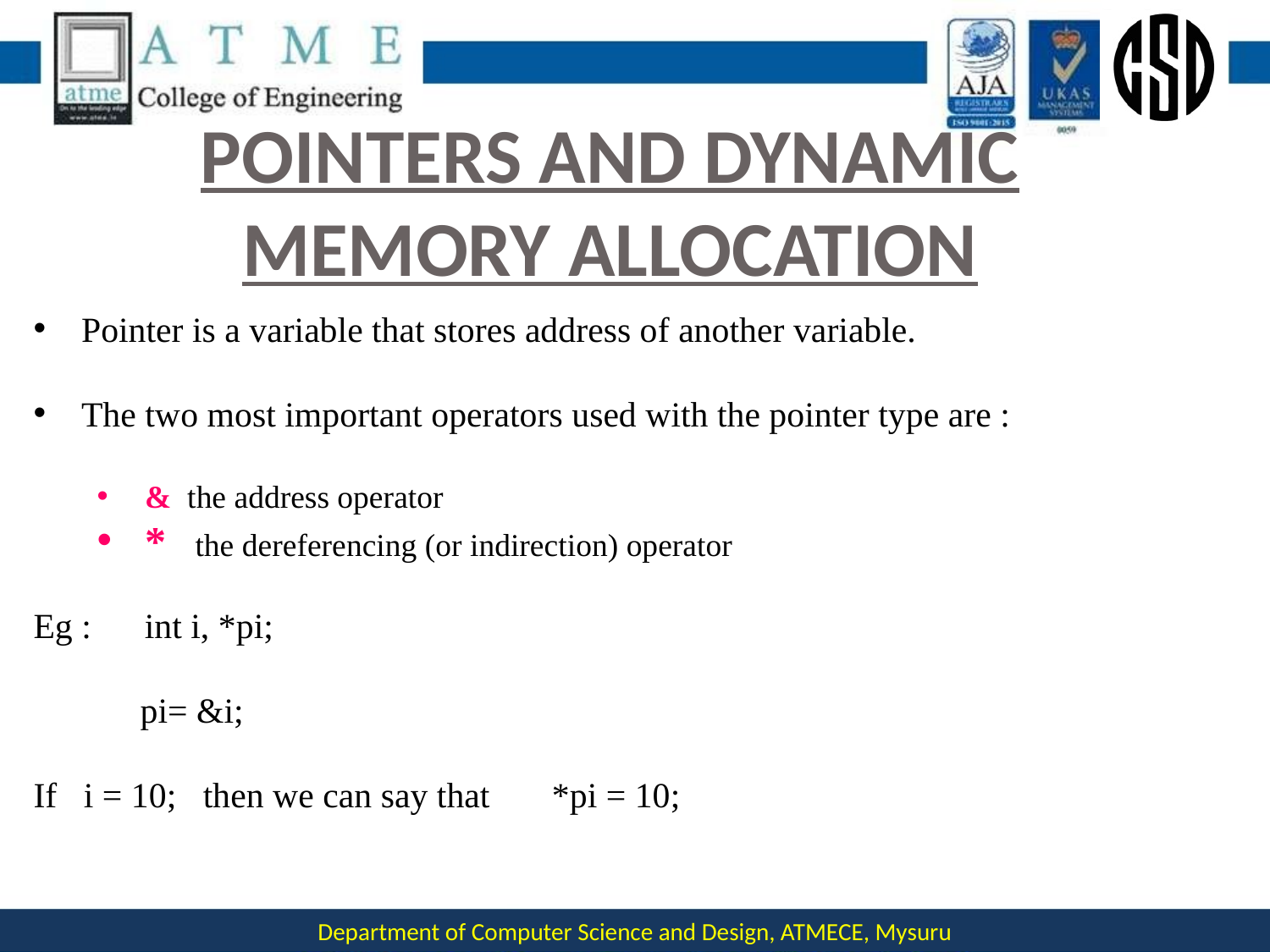

# POINTERS AND DYNAMIC MEMORY ALLOCATION
Pointer is a variable that stores address of another variable.

The two most important operators used with the pointer type are :

&  the address operator
*   the dereferencing (or indirection) operator

Eg :      int i, *pi;

            pi= &i;

If   i = 10;   then we can say that       *pi = 10;